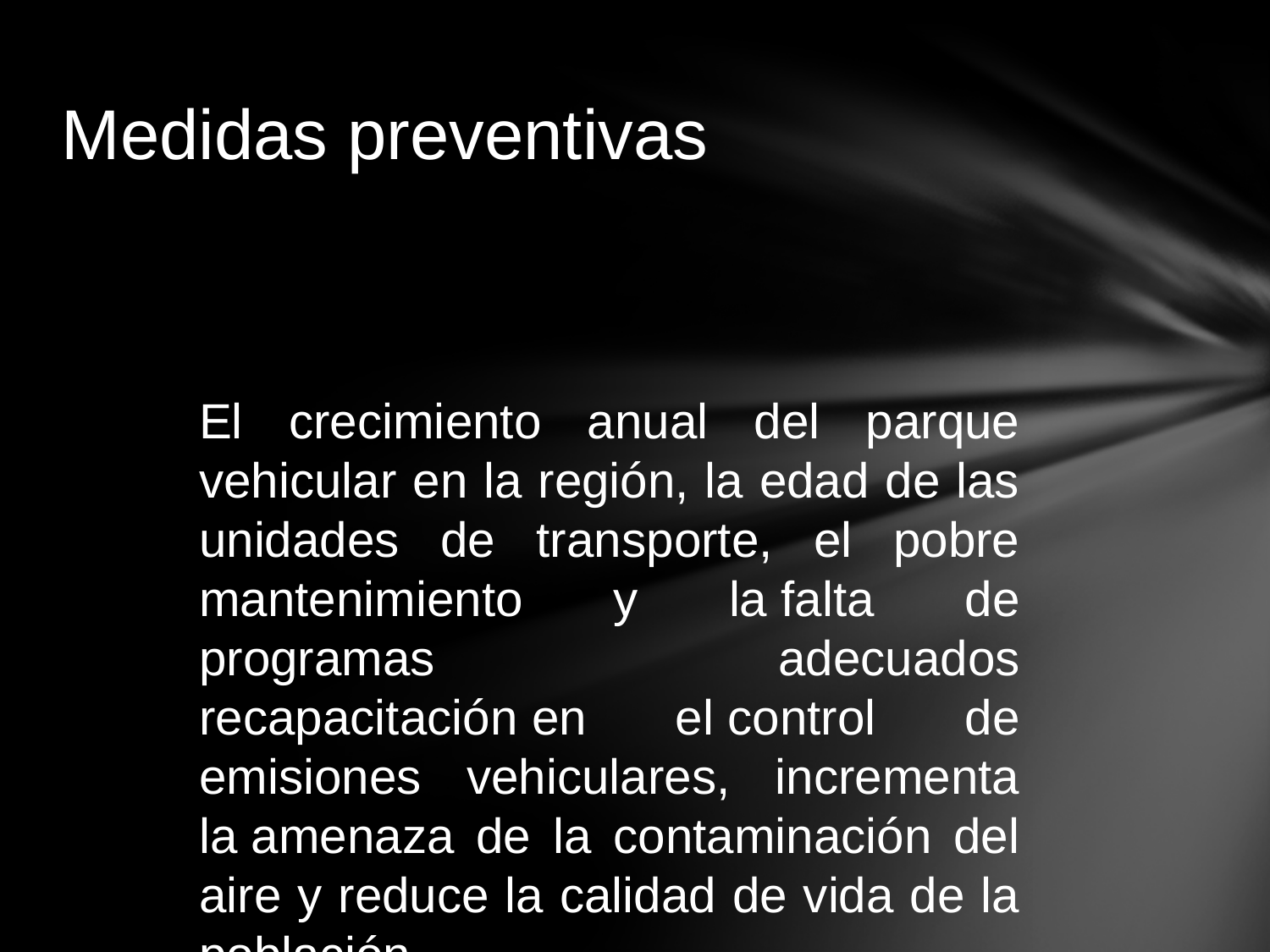

# Medidas preventivas
El crecimiento anual del parque vehicular en la región, la edad de las unidades de transporte, el pobre mantenimiento y la falta de programas adecuados recapacitación en el control de emisiones vehiculares, incrementa la amenaza de la contaminación del aire y reduce la calidad de vida de la población